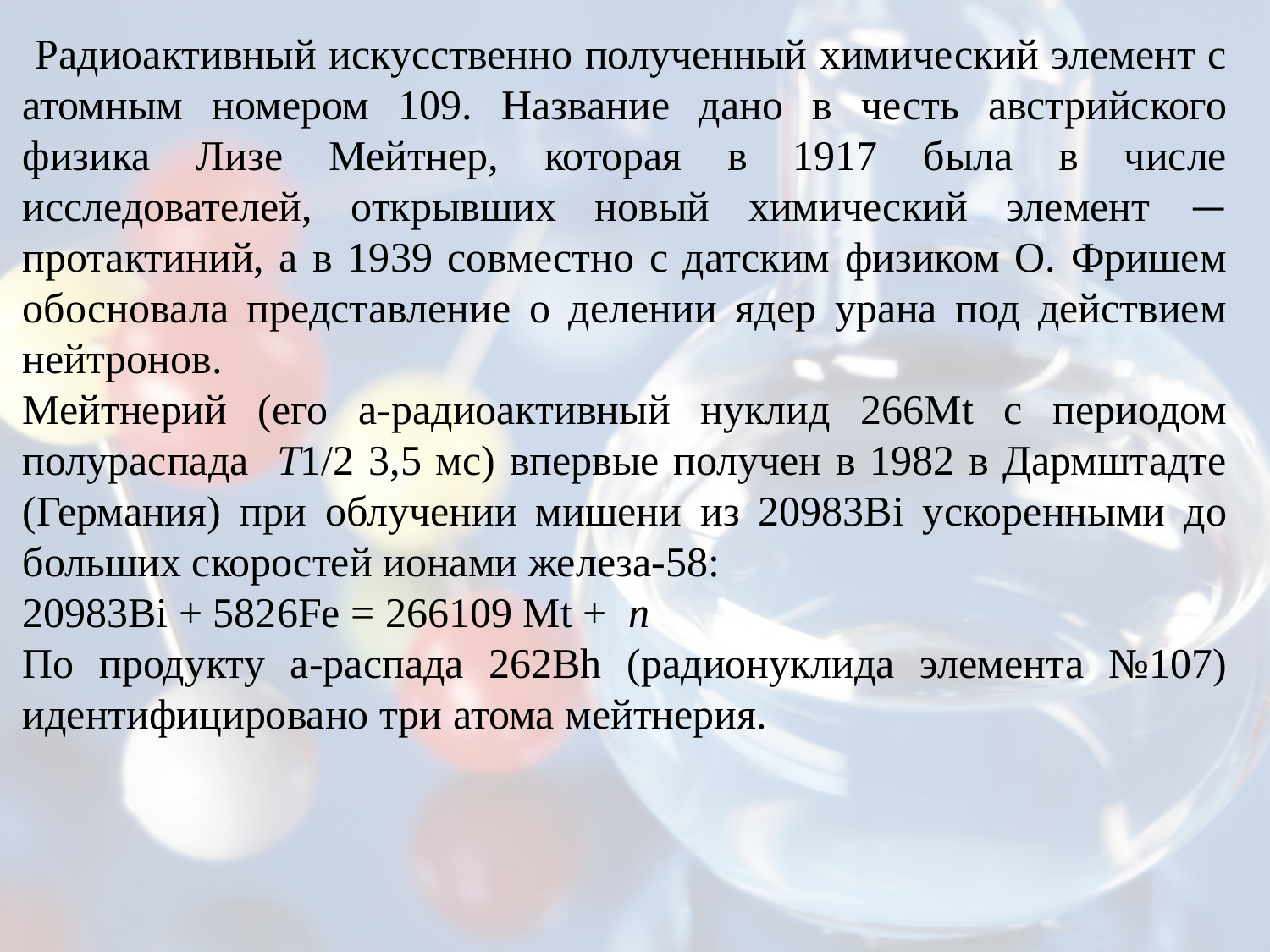

Радиоактивный искусственно полученный химический элемент с атомным номером 109. Название дано в честь австрийского физика Лизе Мейтнер, которая в 1917 была в числе исследователей, открывших новый химический элемент — протактиний, а в 1939 совместно с датским физиком О. Фришем обосновала представление о делении ядер урана под действием нейтронов.
Мейтнерий (его a-радиоактивный нуклид 266Mt с периодом полураспада  Т1/2 3,5 мс) впервые получен в 1982 в Дармштадте (Германия) при облучении мишени из 20983Bi ускоренными до больших скоростей ионами железа-58:
20983Bi + 5826Fe = 266109 Mt +  n
По продукту a-распада 262Bh (радионуклида элемента №107) идентифицировано три атома мейтнерия.